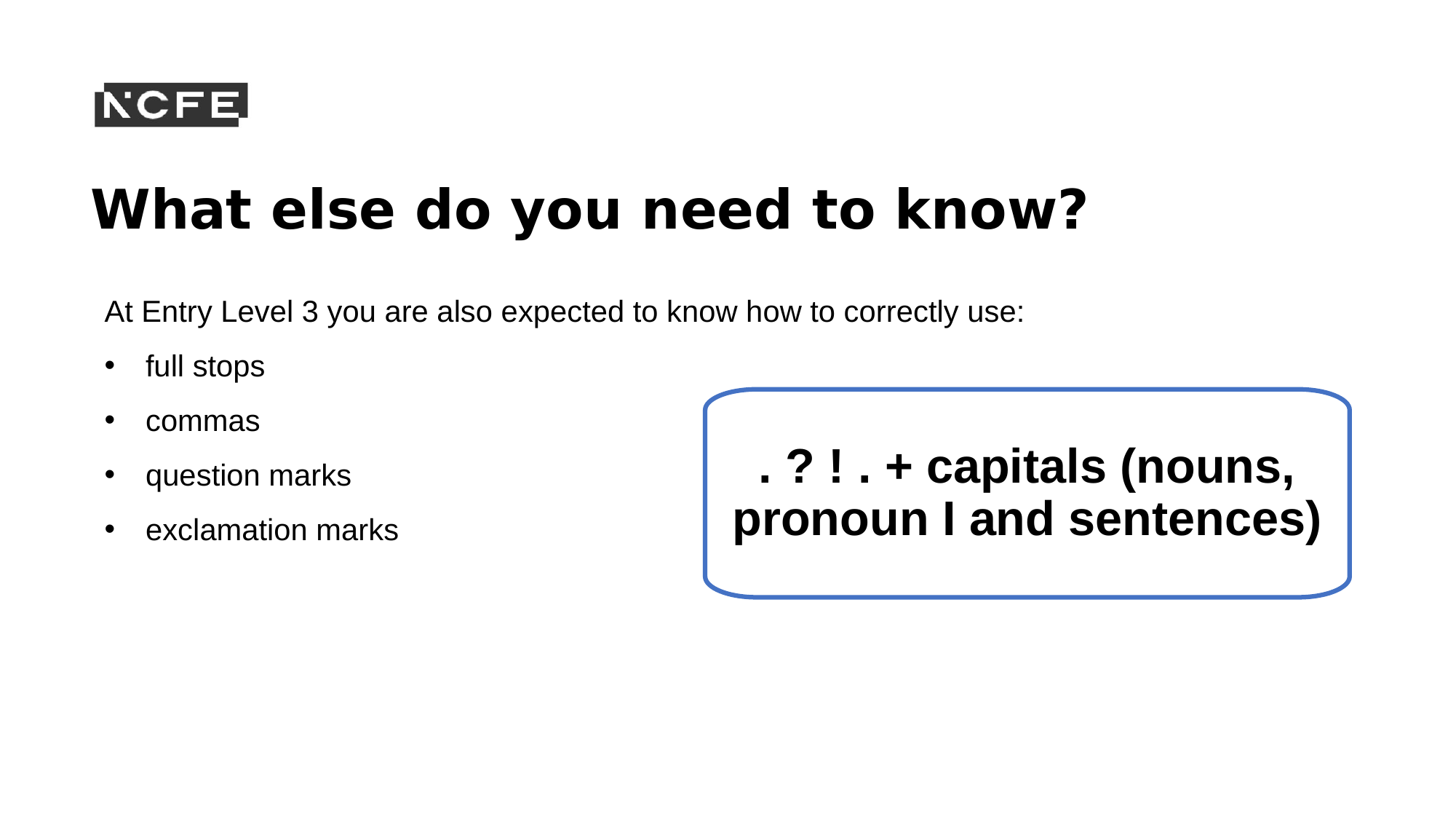

# What else do you need to know?
At Entry Level 3 you are also expected to know how to correctly use:
full stops
commas
question marks
exclamation marks
. ? ! . + capitals (nouns, pronoun I and sentences)